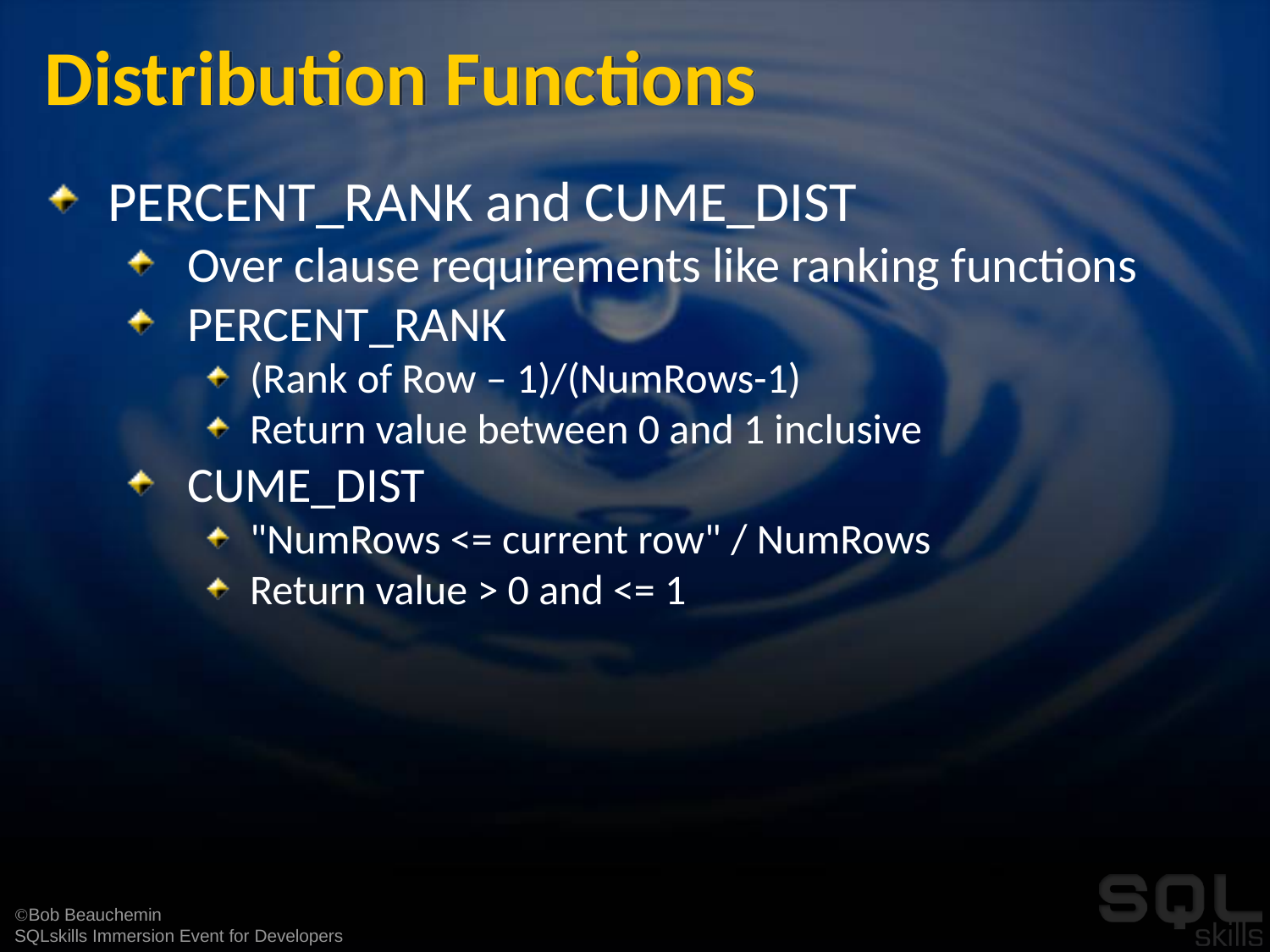

# Distribution Functions
PERCENT_RANK and CUME_DIST
Over clause requirements like ranking functions
PERCENT_RANK
(Rank of Row – 1)/(NumRows-1)
Return value between 0 and 1 inclusive
CUME_DIST
"NumRows <= current row" / NumRows
Return value > 0 and <= 1